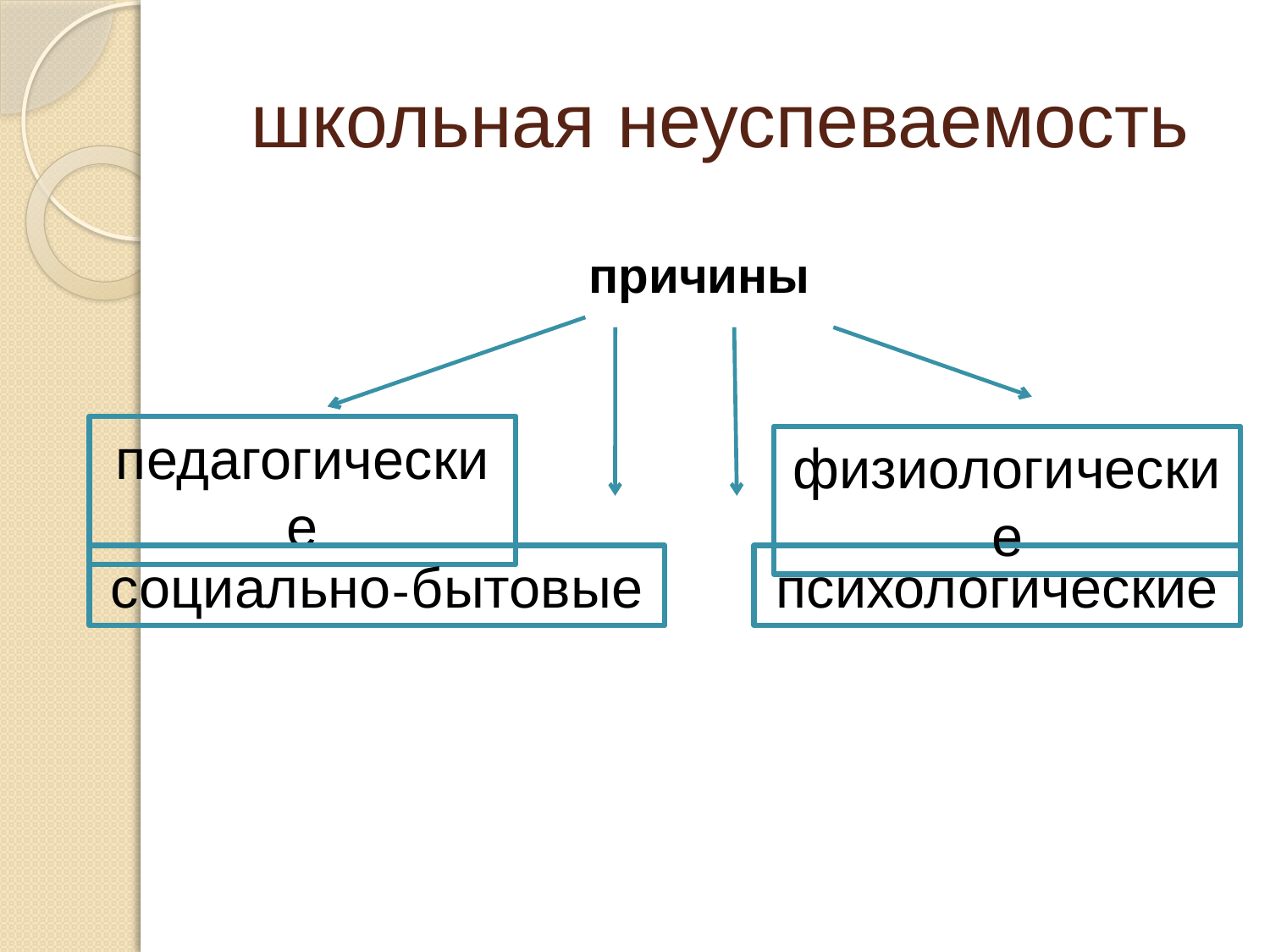

# школьная неуспеваемость

причины
педагогические
физиологические
социально-бытовые
психологические